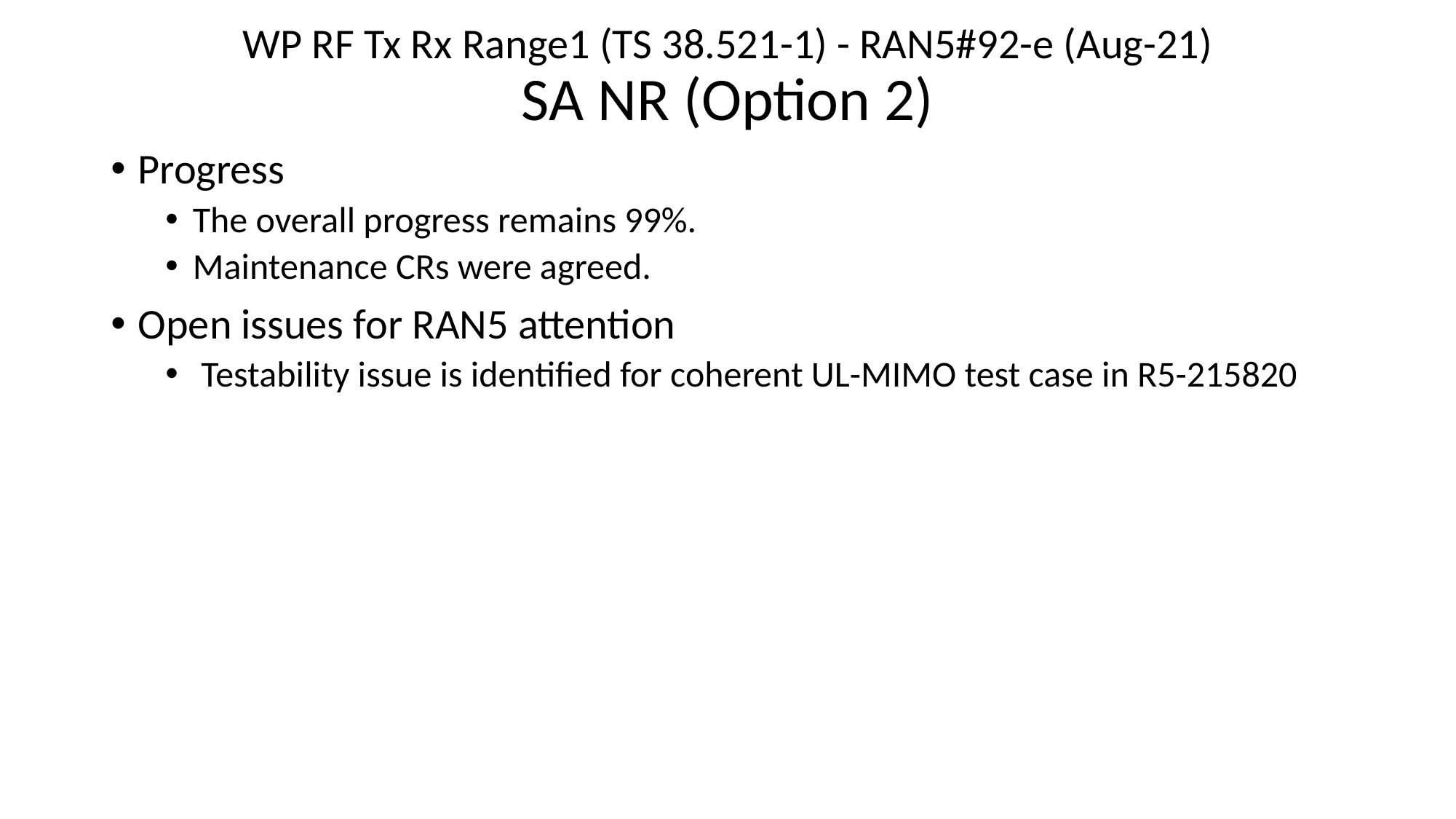

# WP RF Tx Rx Range1 (TS 38.521-1) - RAN5#92-e (Aug-21) SA NR (Option 2)
Progress
The overall progress remains 99%.
Maintenance CRs were agreed.
Open issues for RAN5 attention
 Testability issue is identified for coherent UL-MIMO test case in R5-215820